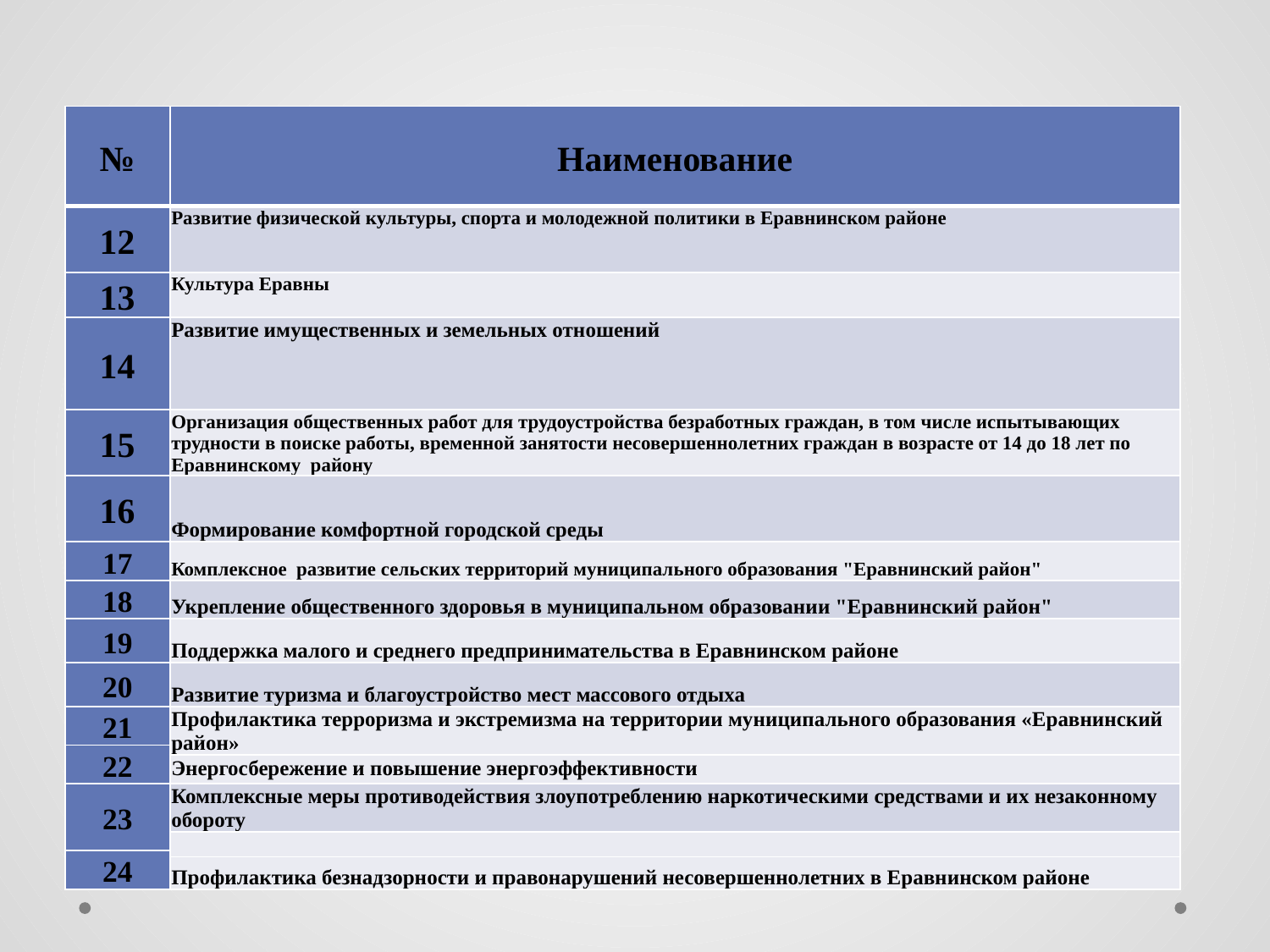

| № | Наименование |
| --- | --- |
| 12 | Развитие физической культуры, спорта и молодежной политики в Еравнинском районе |
| 13 | Культура Еравны |
| 14 | Развитие имущественных и земельных отношений |
| 15 | Организация общественных работ для трудоустройства безработных граждан, в том числе испытывающих трудности в поиске работы, временной занятости несовершеннолетних граждан в возрасте от 14 до 18 лет по Еравнинскому району |
| 16 | Формирование комфортной городской среды |
| 17 | Комплексное развитие сельских территорий муниципального образования "Еравнинский район" |
| 18 | Укрепление общественного здоровья в муниципальном образовании "Еравнинский район" |
| 19 | Поддержка малого и среднего предпринимательства в Еравнинском районе |
| 20 | Развитие туризма и благоустройство мест массового отдыха |
| 21 | Профилактика терроризма и экстремизма на территории муниципального образования «Еравнинский район» |
| 22 |  |
|  | Энергосбережение и повышение энергоэффективности |
| 23 | Комплексные меры противодействия злоупотреблению наркотическими средствами и их незаконному обороту |
|  |  |
| 24 |  |
|  | Профилактика безнадзорности и правонарушений несовершеннолетних в Еравнинском районе |